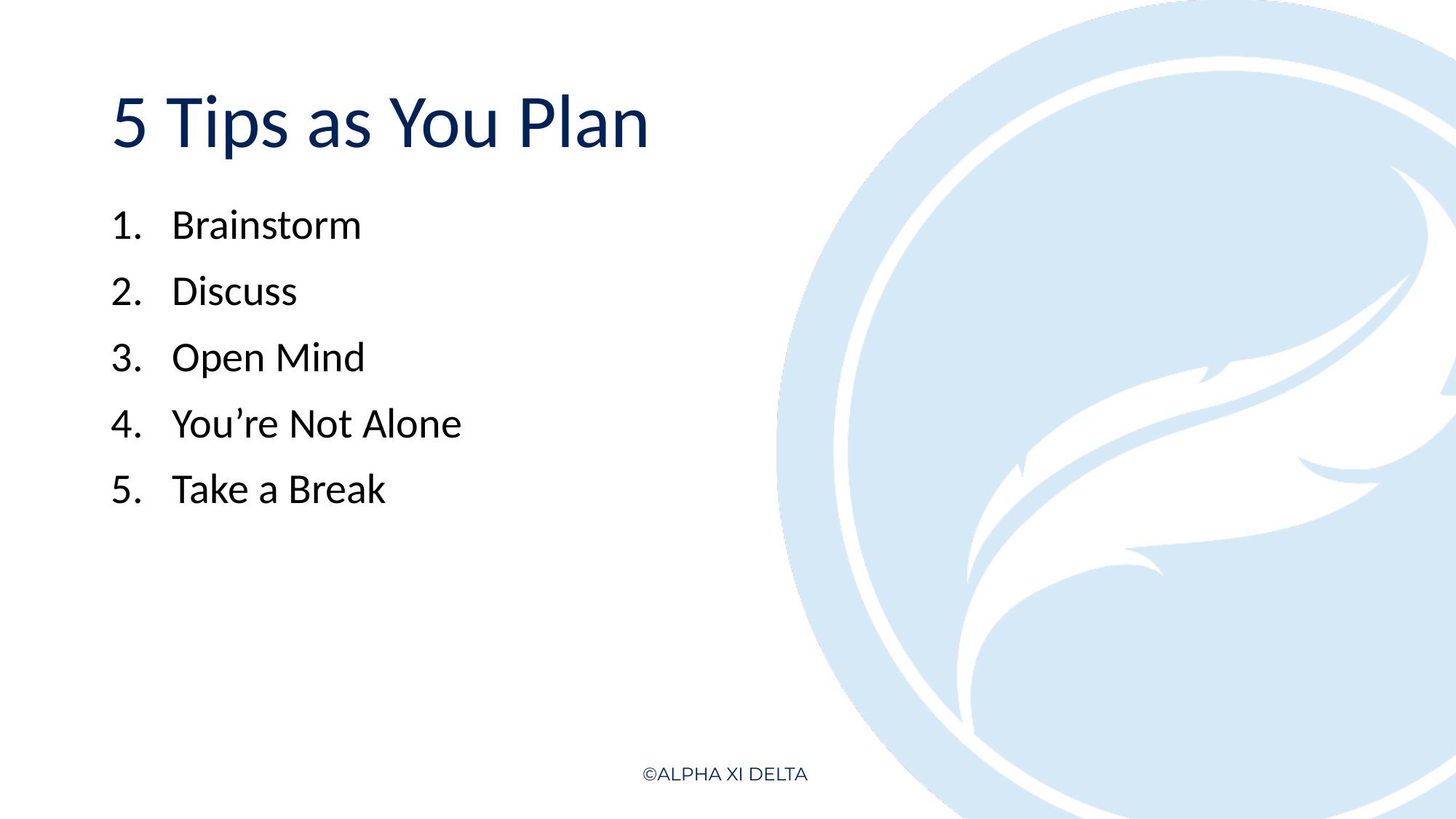

# 5 Tips as You Plan
Brainstorm
Discuss
Open Mind
You’re Not Alone
Take a Break
©ALPHA XI DELTA